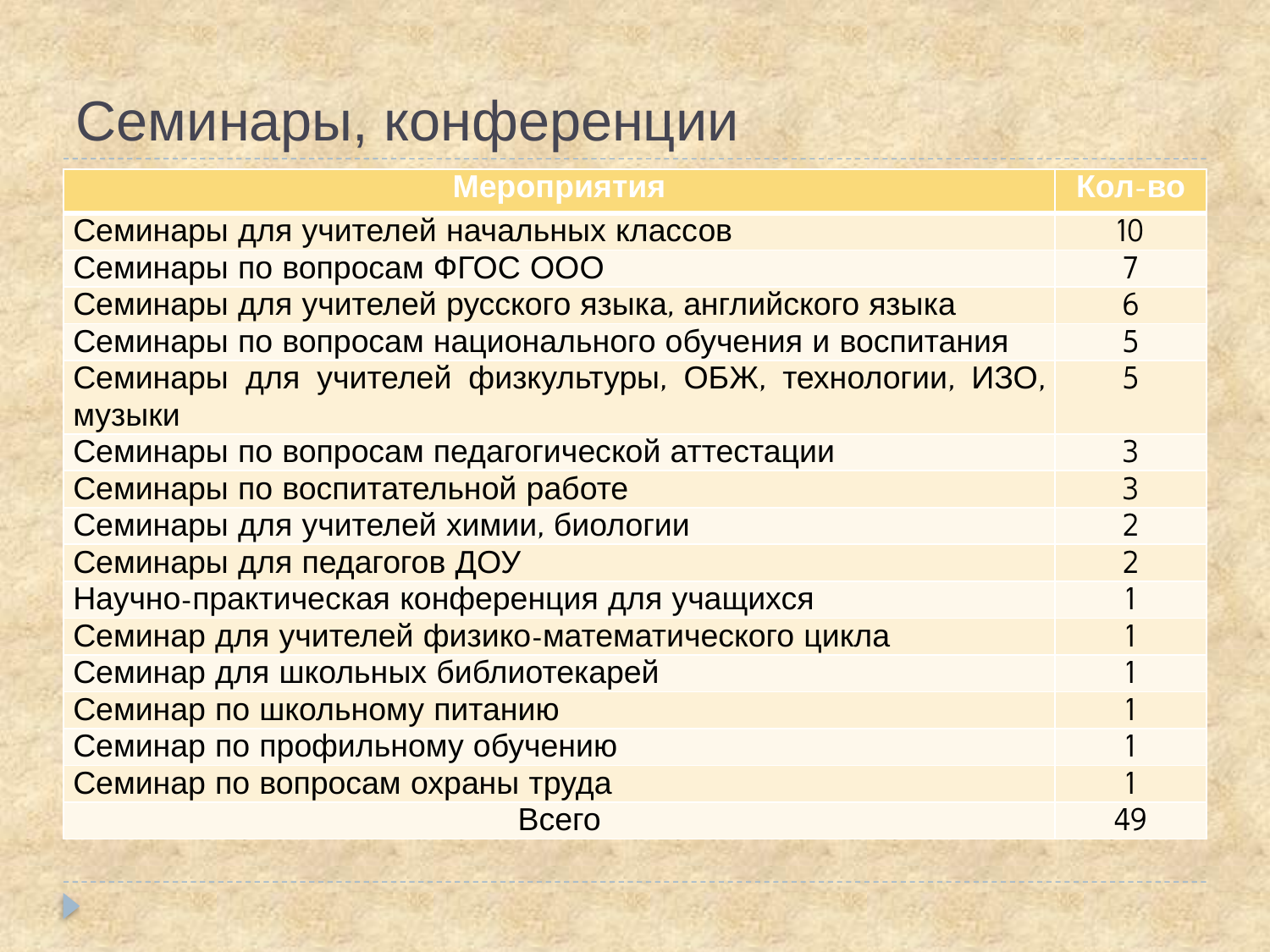

# Семинары, конференции
| Мероприятия | Кол-во |
| --- | --- |
| Семинары для учителей начальных классов | 10 |
| Семинары по вопросам ФГОС ООО | 7 |
| Семинары для учителей русского языка, английского языка | 6 |
| Семинары по вопросам национального обучения и воспитания | 5 |
| Семинары для учителей физкультуры, ОБЖ, технологии, ИЗО, музыки | 5 |
| Семинары по вопросам педагогической аттестации | 3 |
| Семинары по воспитательной работе | 3 |
| Семинары для учителей химии, биологии | 2 |
| Семинары для педагогов ДОУ | 2 |
| Научно-практическая конференция для учащихся | 1 |
| Семинар для учителей физико-математического цикла | 1 |
| Семинар для школьных библиотекарей | 1 |
| Семинар по школьному питанию | 1 |
| Семинар по профильному обучению | 1 |
| Семинар по вопросам охраны труда | 1 |
| Всего | 49 |